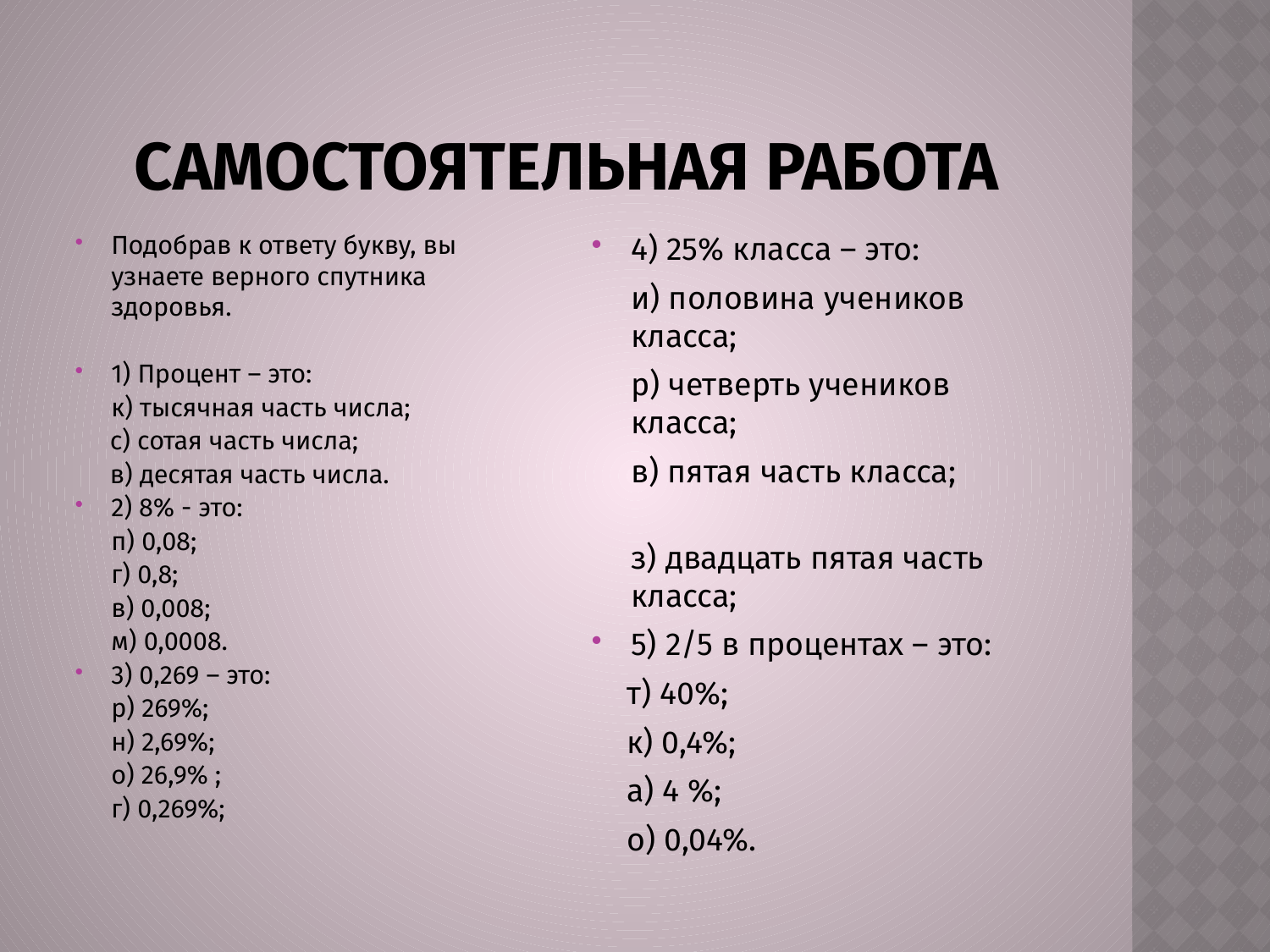

# Самостоятельная работа
Подобрав к ответу букву, вы узнаете верного спутника здоровья.

1) Процент – это:
 	к) тысячная часть числа;
     с) сотая часть числа;
     в) десятая часть числа.
2) 8% - это:
	п) 0,08;
	г) 0,8;
	в) 0,008;
	м) 0,0008.
3) 0,269 – это:
    	р) 269%;
	н) 2,69%;
	о) 26,9% ;
	г) 0,269%;

4) 25% класса – это:
	и) половина учеников класса;
 	р) четверть учеников класса;
    	в) пятая часть класса;
	з) двадцать пятая часть класса;
5) 2/5 в процентах – это:
    т) 40%;
    к) 0,4%;
    а) 4 %;
    о) 0,04%.